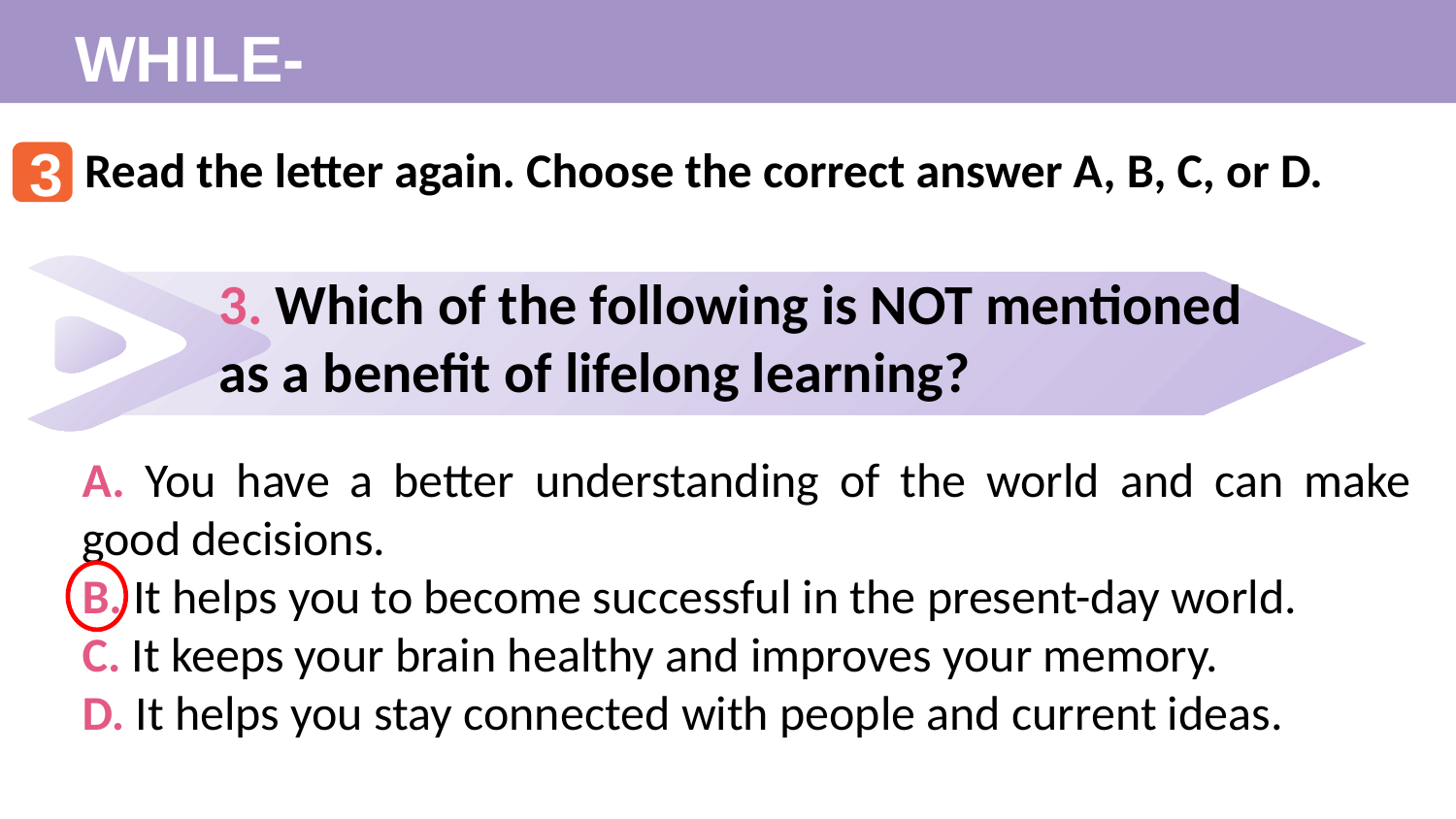

WHILE-READING
3
Read the letter again. Choose the correct answer A, B, C, or D.

3. Which of the following is NOT mentioned as a benefit of lifelong learning?
A. You have a better understanding of the world and can make good decisions.
B. It helps you to become successful in the present-day world.
C. It keeps your brain healthy and improves your memory.
D. It helps you stay connected with people and current ideas.